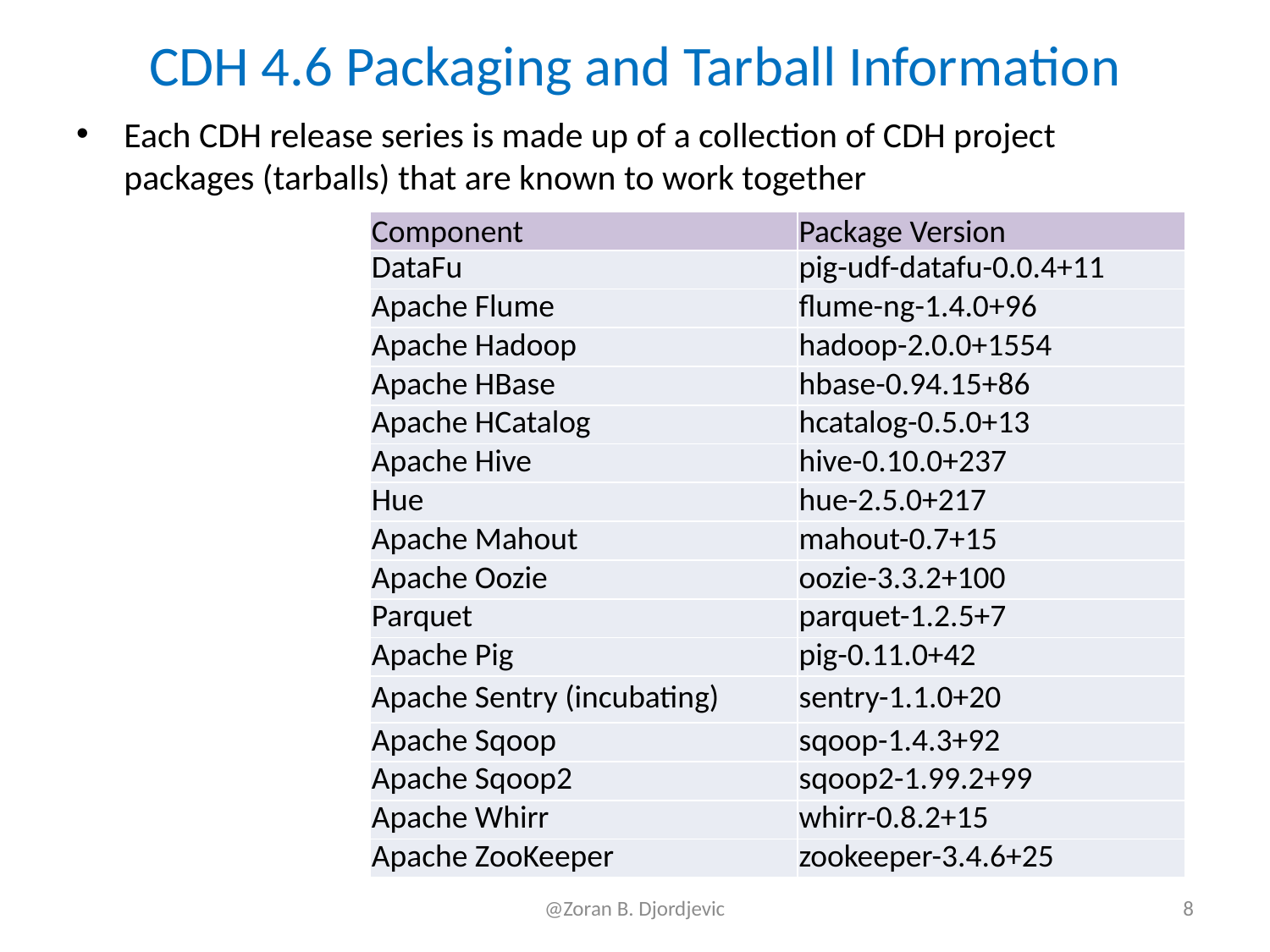

# CDH 4.6 Packaging and Tarball Information
Each CDH release series is made up of a collection of CDH project packages (tarballs) that are known to work together

| Component | Package Version |
| --- | --- |
| DataFu | pig-udf-datafu-0.0.4+11 |
| Apache Flume | flume-ng-1.4.0+96 |
| Apache Hadoop | hadoop-2.0.0+1554 |
| Apache HBase | hbase-0.94.15+86 |
| Apache HCatalog | hcatalog-0.5.0+13 |
| Apache Hive | hive-0.10.0+237 |
| Hue | hue-2.5.0+217 |
| Apache Mahout | mahout-0.7+15 |
| Apache Oozie | oozie-3.3.2+100 |
| Parquet | parquet-1.2.5+7 |
| Apache Pig | pig-0.11.0+42 |
| Apache Sentry (incubating) | sentry-1.1.0+20 |
| Apache Sqoop | sqoop-1.4.3+92 |
| Apache Sqoop2 | sqoop2-1.99.2+99 |
| Apache Whirr | whirr-0.8.2+15 |
| Apache ZooKeeper | zookeeper-3.4.6+25 |
@Zoran B. Djordjevic
8